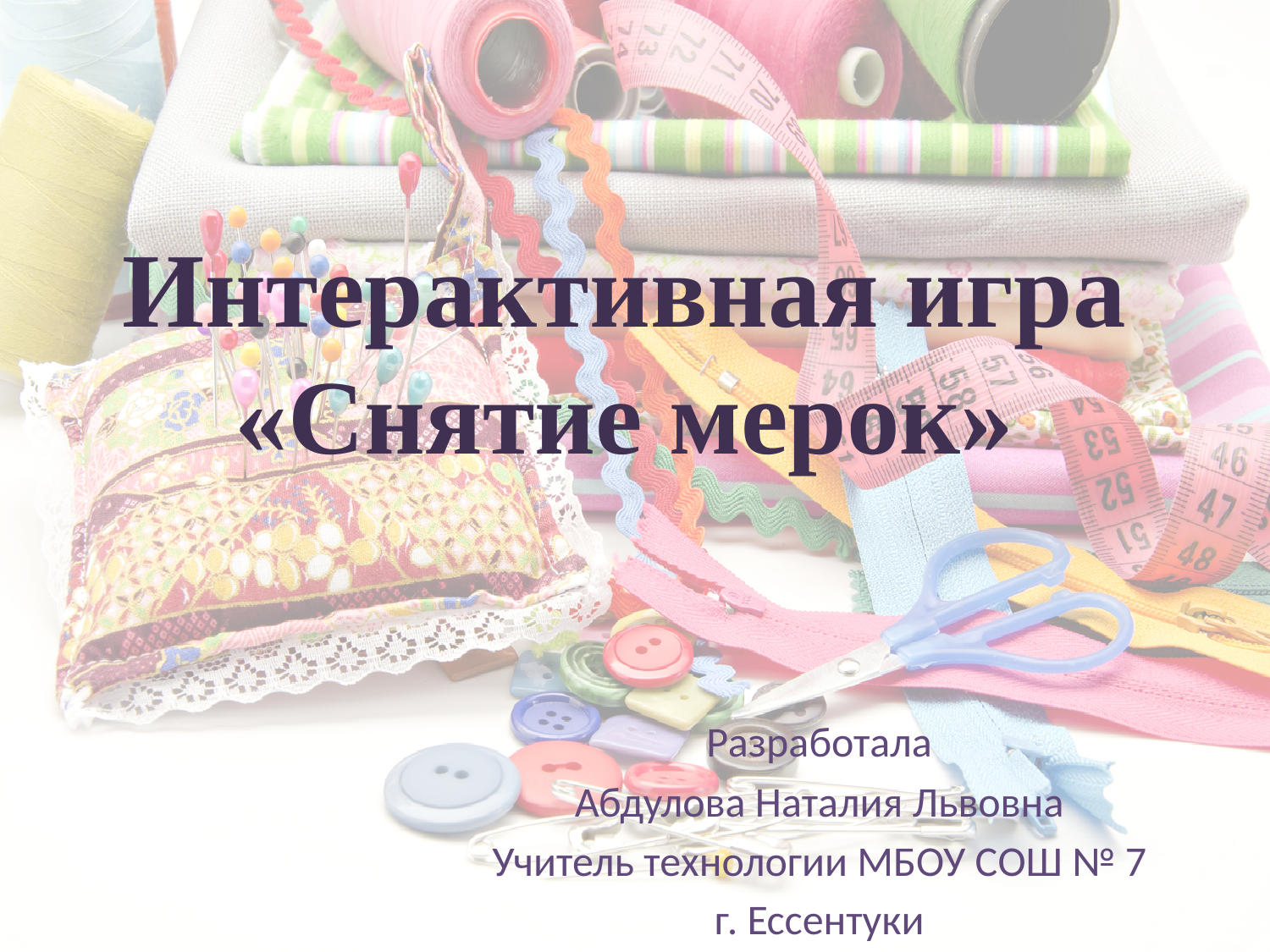

# Интерактивная игра «Снятие мерок»
Разработала
Абдулова Наталия Львовна
Учитель технологии МБОУ СОШ № 7
г. Ессентуки